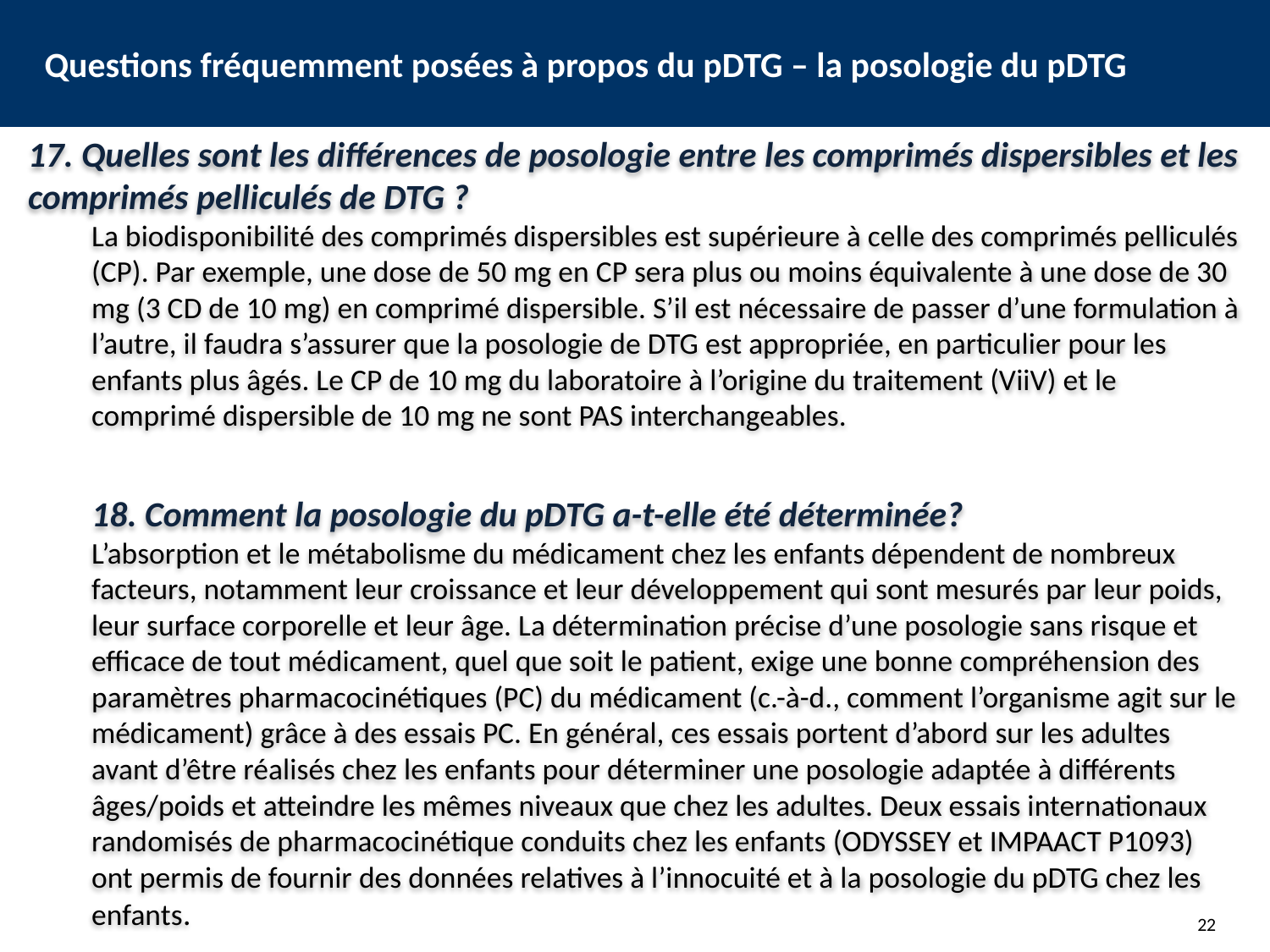

# Questions fréquemment posées à propos du pDTG – la posologie du pDTG
17. Quelles sont les différences de posologie entre les comprimés dispersibles et les comprimés pelliculés de DTG ?
La biodisponibilité des comprimés dispersibles est supérieure à celle des comprimés pelliculés (CP). Par exemple, une dose de 50 mg en CP sera plus ou moins équivalente à une dose de 30 mg (3 CD de 10 mg) en comprimé dispersible. S’il est nécessaire de passer d’une formulation à l’autre, il faudra s’assurer que la posologie de DTG est appropriée, en particulier pour les enfants plus âgés. Le CP de 10 mg du laboratoire à l’origine du traitement (ViiV) et le comprimé dispersible de 10 mg ne sont PAS interchangeables.

18. Comment la posologie du pDTG a-t-elle été déterminée?
L’absorption et le métabolisme du médicament chez les enfants dépendent de nombreux facteurs, notamment leur croissance et leur développement qui sont mesurés par leur poids, leur surface corporelle et leur âge. La détermination précise d’une posologie sans risque et efficace de tout médicament, quel que soit le patient, exige une bonne compréhension des paramètres pharmacocinétiques (PC) du médicament (c.-à-d., comment l’organisme agit sur le médicament) grâce à des essais PC. En général, ces essais portent d’abord sur les adultes avant d’être réalisés chez les enfants pour déterminer une posologie adaptée à différents âges/poids et atteindre les mêmes niveaux que chez les adultes. Deux essais internationaux randomisés de pharmacocinétique conduits chez les enfants (ODYSSEY et IMPAACT P1093) ont permis de fournir des données relatives à l’innocuité et à la posologie du pDTG chez les enfants.